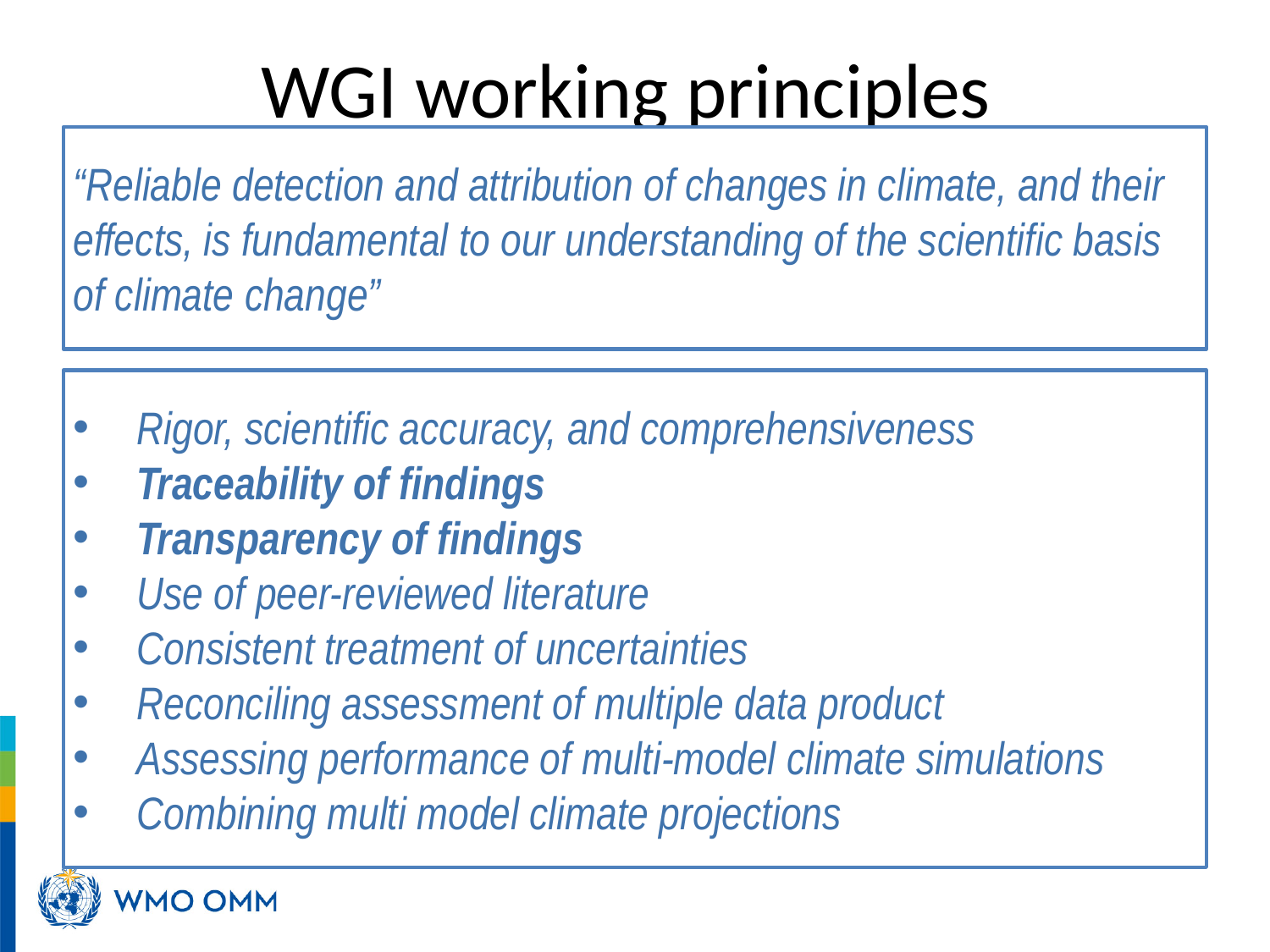

WGI working principles
“Reliable detection and attribution of changes in climate, and their effects, is fundamental to our understanding of the scientific basis of climate change”

Rigor, scientific accuracy, and comprehensiveness
Traceability of findings
Transparency of findings
Use of peer-reviewed literature
Consistent treatment of uncertainties
Reconciling assessment of multiple data product
Assessing performance of multi-model climate simulations
Combining multi model climate projections